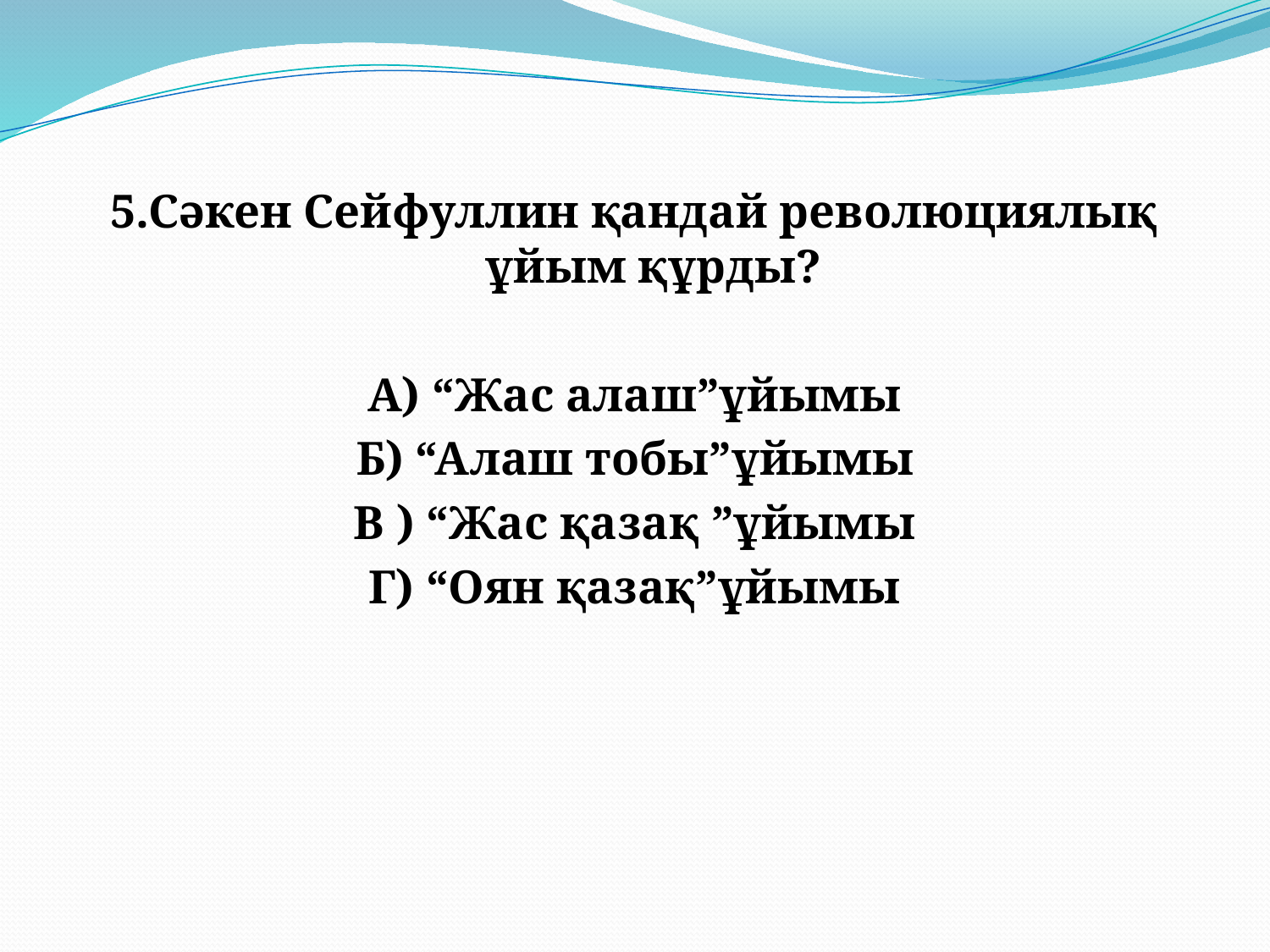

5.Сәкен Сейфуллин қандай революциялық ұйым құрды?

А) “Жас алаш”ұйымы
Б) “Алаш тобы”ұйымы
В ) “Жас қазақ ”ұйымы
Г) “Оян қазақ”ұйымы